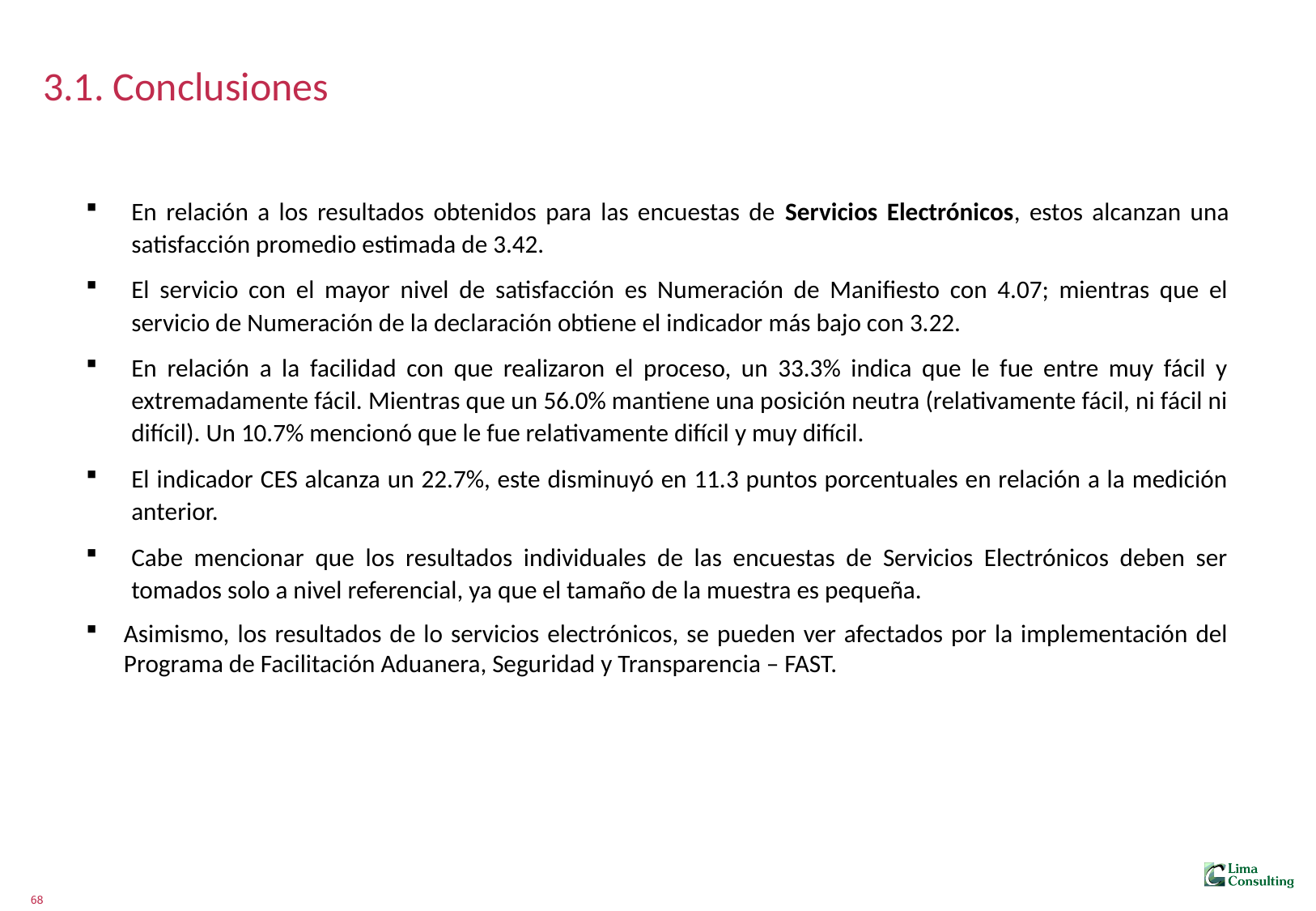

# 3.1. Conclusiones

En relación a los resultados obtenidos para las encuestas de Servicios Electrónicos, estos alcanzan una satisfacción promedio estimada de 3.42.
El servicio con el mayor nivel de satisfacción es Numeración de Manifiesto con 4.07; mientras que el servicio de Numeración de la declaración obtiene el indicador más bajo con 3.22.
En relación a la facilidad con que realizaron el proceso, un 33.3% indica que le fue entre muy fácil y extremadamente fácil. Mientras que un 56.0% mantiene una posición neutra (relativamente fácil, ni fácil ni difícil). Un 10.7% mencionó que le fue relativamente difícil y muy difícil.
El indicador CES alcanza un 22.7%, este disminuyó en 11.3 puntos porcentuales en relación a la medición anterior.
Cabe mencionar que los resultados individuales de las encuestas de Servicios Electrónicos deben ser tomados solo a nivel referencial, ya que el tamaño de la muestra es pequeña.
Asimismo, los resultados de lo servicios electrónicos, se pueden ver afectados por la implementación del Programa de Facilitación Aduanera, Seguridad y Transparencia – FAST.